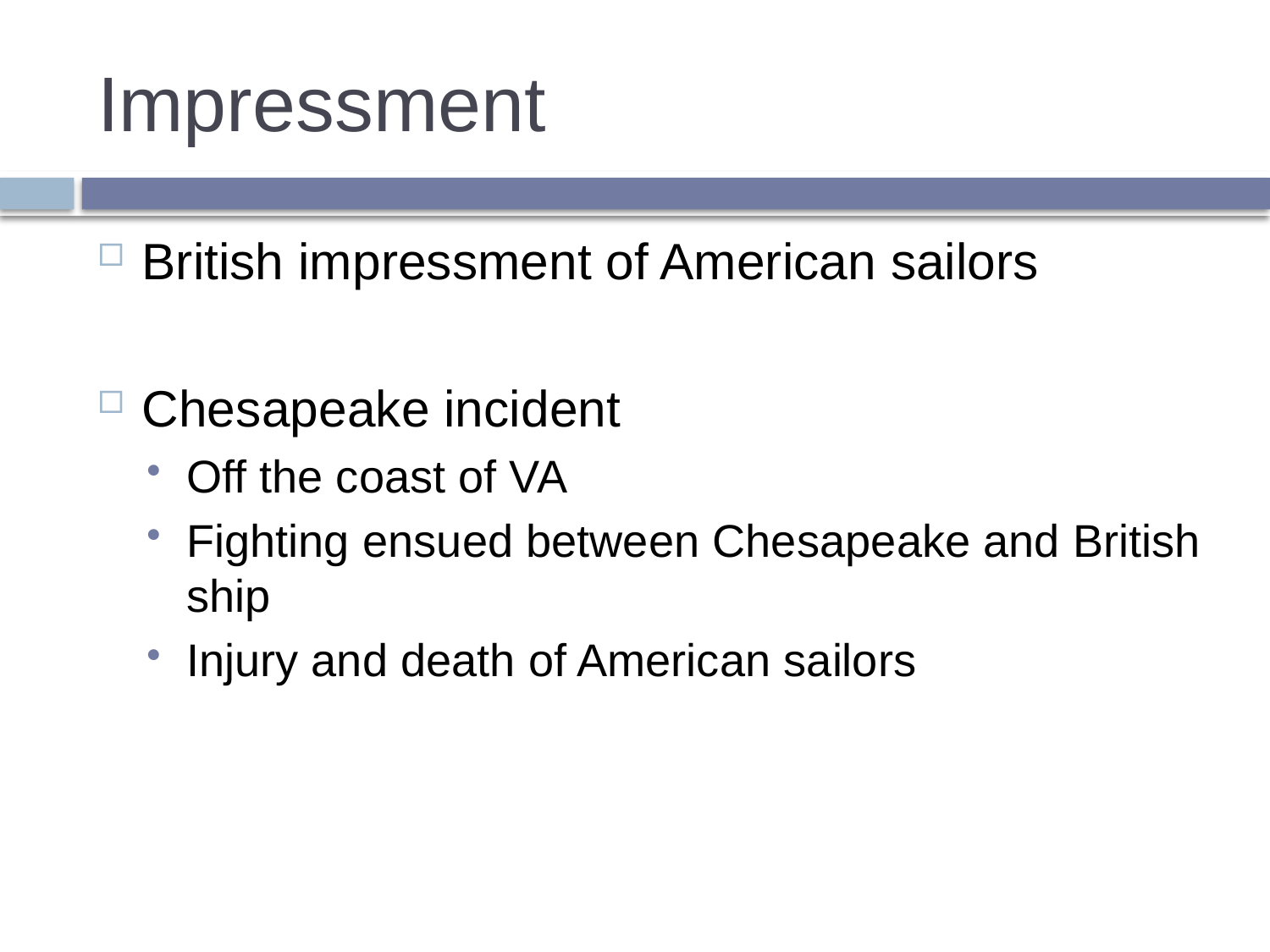

# Impressment
British impressment of American sailors

Chesapeake incident
Off the coast of VA
Fighting ensued between Chesapeake and British ship
Injury and death of American sailors